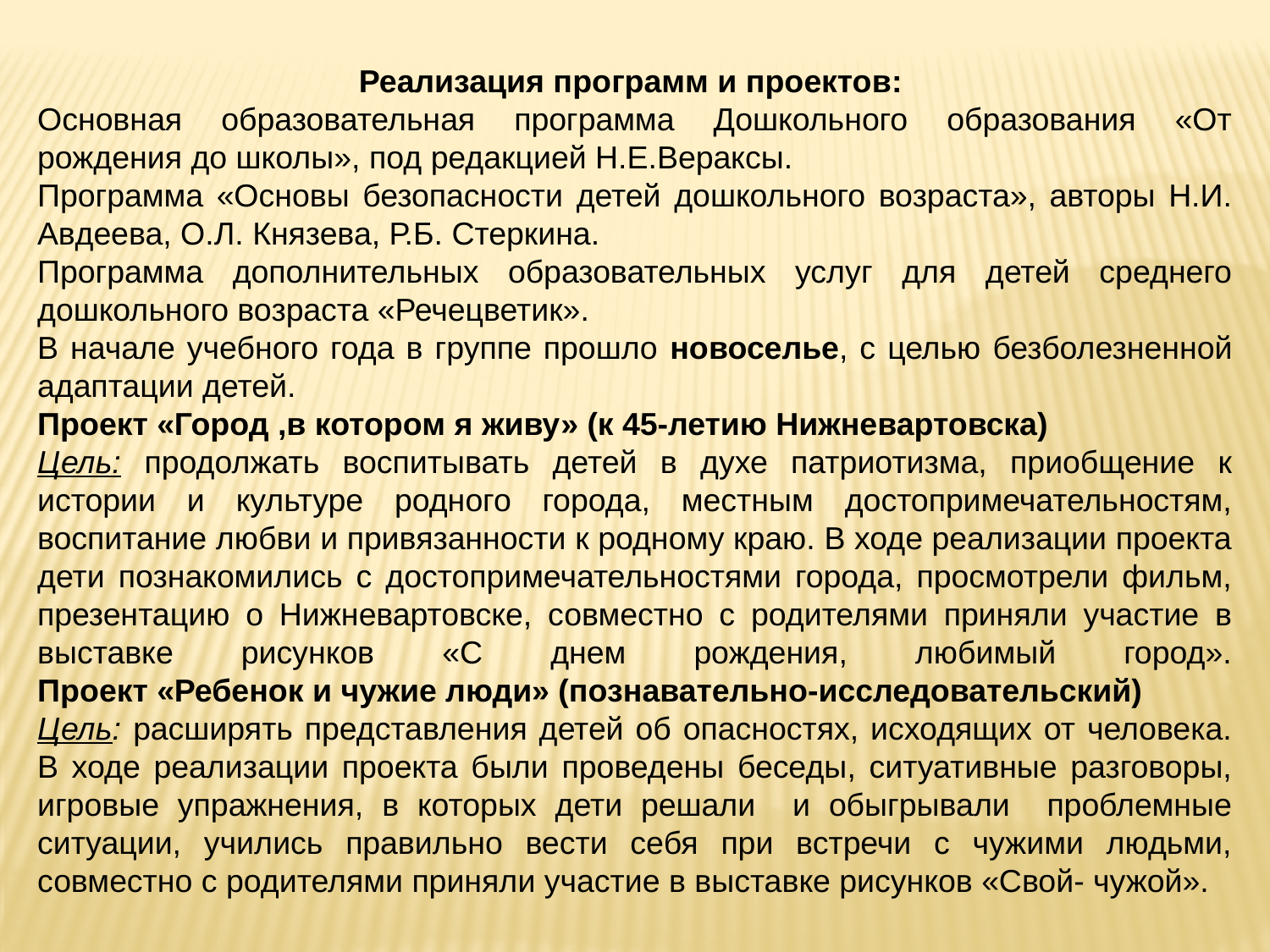

Реализация программ и проектов:
Основная образовательная программа Дошкольного образования «От рождения до школы», под редакцией Н.Е.Вераксы.
Программа «Основы безопасности детей дошкольного возраста», авторы Н.И. Авдеева, О.Л. Князева, Р.Б. Стеркина.
Программа дополнительных образовательных услуг для детей среднего дошкольного возраста «Речецветик».
В начале учебного года в группе прошло новоселье, с целью безболезненной адаптации детей.
Проект «Город ,в котором я живу» (к 45-летию Нижневартовска)
Цель: продолжать воспитывать детей в духе патриотизма, приобщение к истории и культуре родного города, местным достопримечательностям, воспитание любви и привязанности к родному краю. В ходе реализации проекта дети познакомились с достопримечательностями города, просмотрели фильм, презентацию о Нижневартовске, совместно с родителями приняли участие в выставке рисунков «С днем рождения, любимый город».
Проект «Ребенок и чужие люди» (познавательно-исследовательский)
Цель: расширять представления детей об опасностях, исходящих от человека. В ходе реализации проекта были проведены беседы, ситуативные разговоры, игровые упражнения, в которых дети решали  и обыгрывали  проблемные ситуации, учились правильно вести себя при встречи с чужими людьми, совместно с родителями приняли участие в выставке рисунков «Свой- чужой».